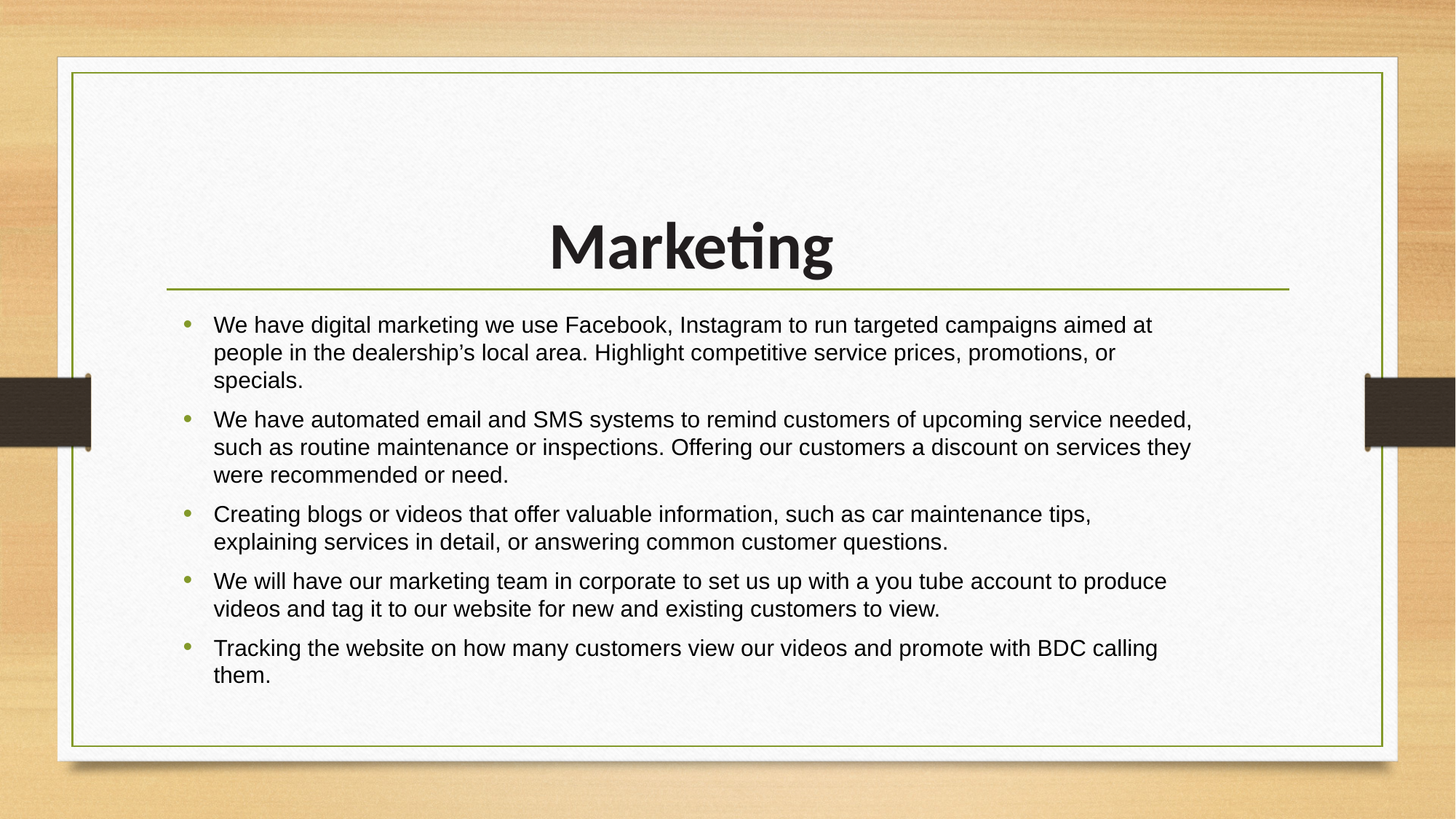

# Marketing

We have digital marketing we use Facebook, Instagram to run targeted campaigns aimed at people in the dealership’s local area. Highlight competitive service prices, promotions, or specials.
We have automated email and SMS systems to remind customers of upcoming service needed, such as routine maintenance or inspections. Offering our customers a discount on services they were recommended or need.
Creating blogs or videos that offer valuable information, such as car maintenance tips, explaining services in detail, or answering common customer questions.
We will have our marketing team in corporate to set us up with a you tube account to produce videos and tag it to our website for new and existing customers to view.
Tracking the website on how many customers view our videos and promote with BDC calling them.